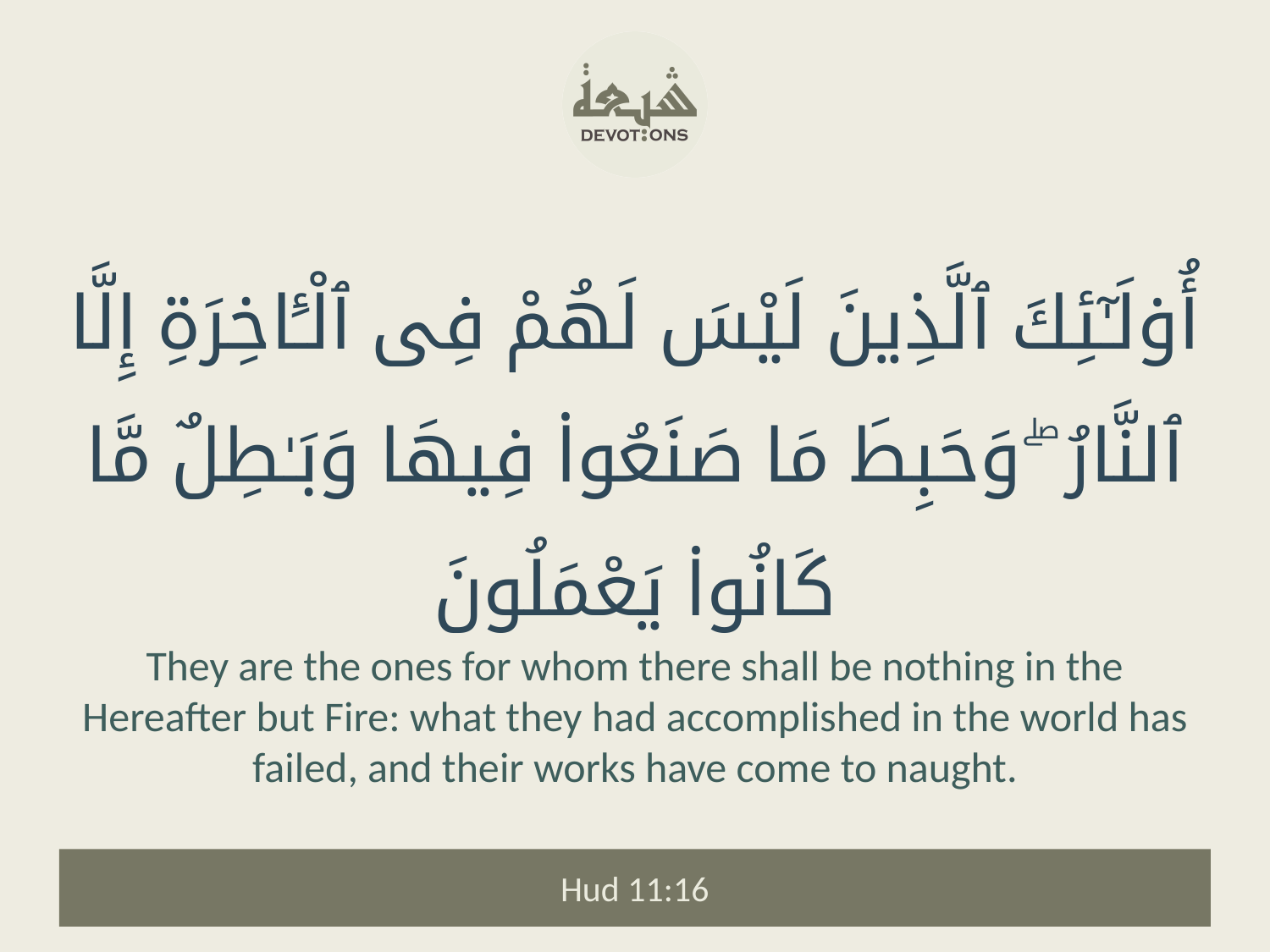

أُو۟لَـٰٓئِكَ ٱلَّذِينَ لَيْسَ لَهُمْ فِى ٱلْـَٔاخِرَةِ إِلَّا ٱلنَّارُ ۖ وَحَبِطَ مَا صَنَعُوا۟ فِيهَا وَبَـٰطِلٌ مَّا كَانُوا۟ يَعْمَلُونَ
They are the ones for whom there shall be nothing in the Hereafter but Fire: what they had accomplished in the world has failed, and their works have come to naught.
Hud 11:16